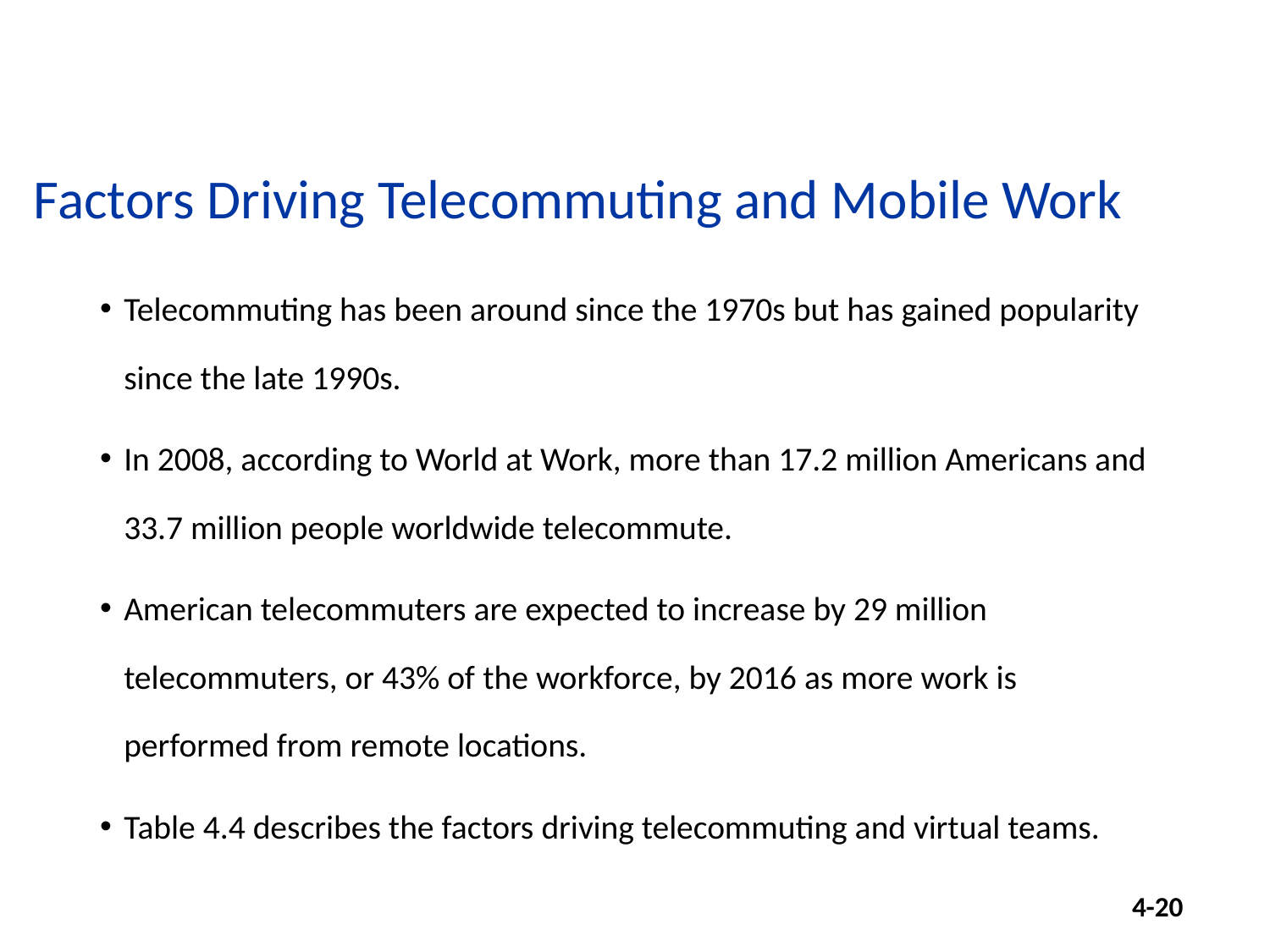

# Factors Driving Telecommuting and Mobile Work
Telecommuting has been around since the 1970s but has gained popularity since the late 1990s.
In 2008, according to World at Work, more than 17.2 million Americans and 33.7 million people worldwide telecommute.
American telecommuters are expected to increase by 29 million telecommuters, or 43% of the workforce, by 2016 as more work is performed from remote locations.
Table 4.4 describes the factors driving telecommuting and virtual teams.